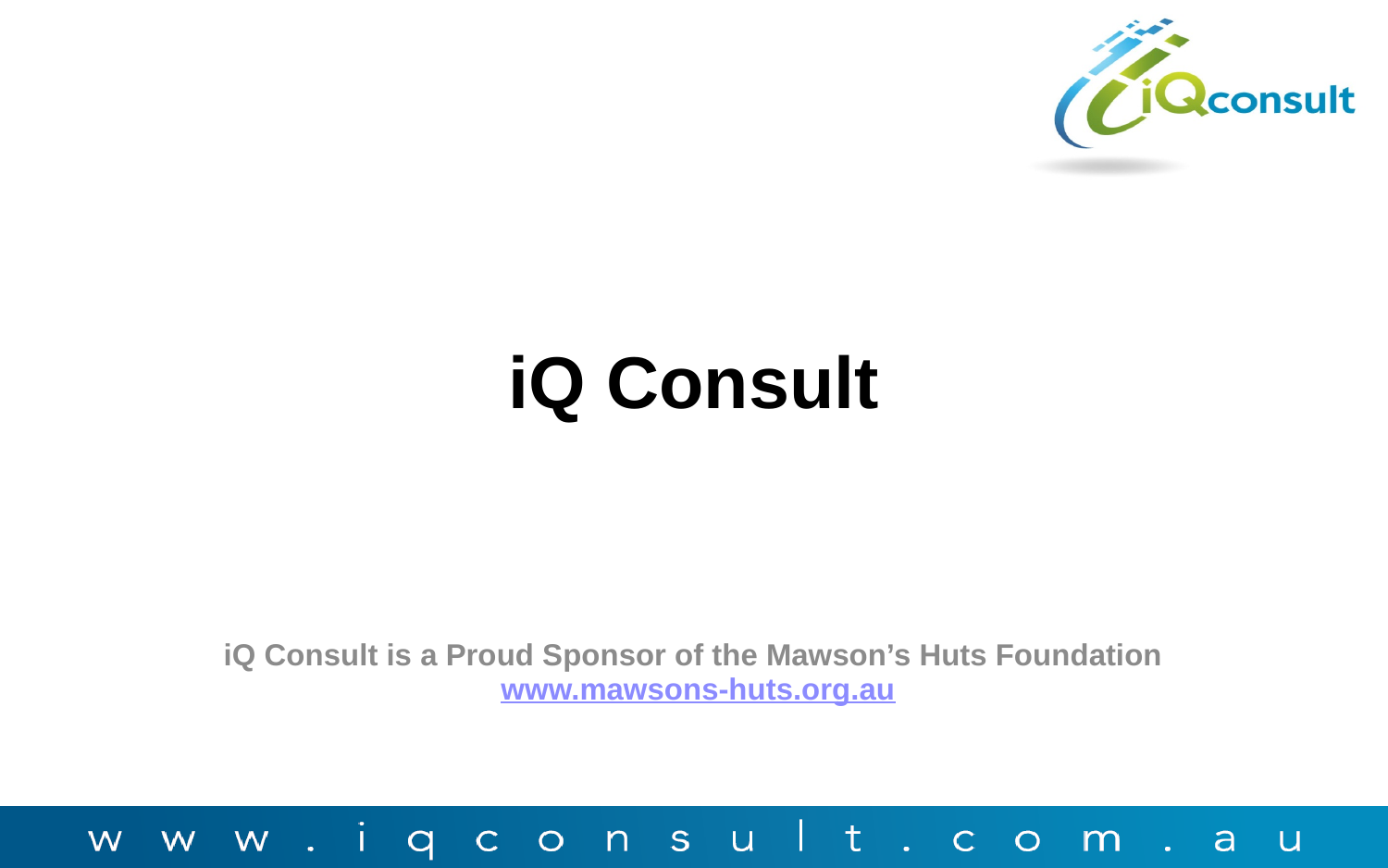

# iQ Consult

iQ Consult is a Proud Sponsor of the Mawson’s Huts Foundation  www.mawsons-huts.org.au